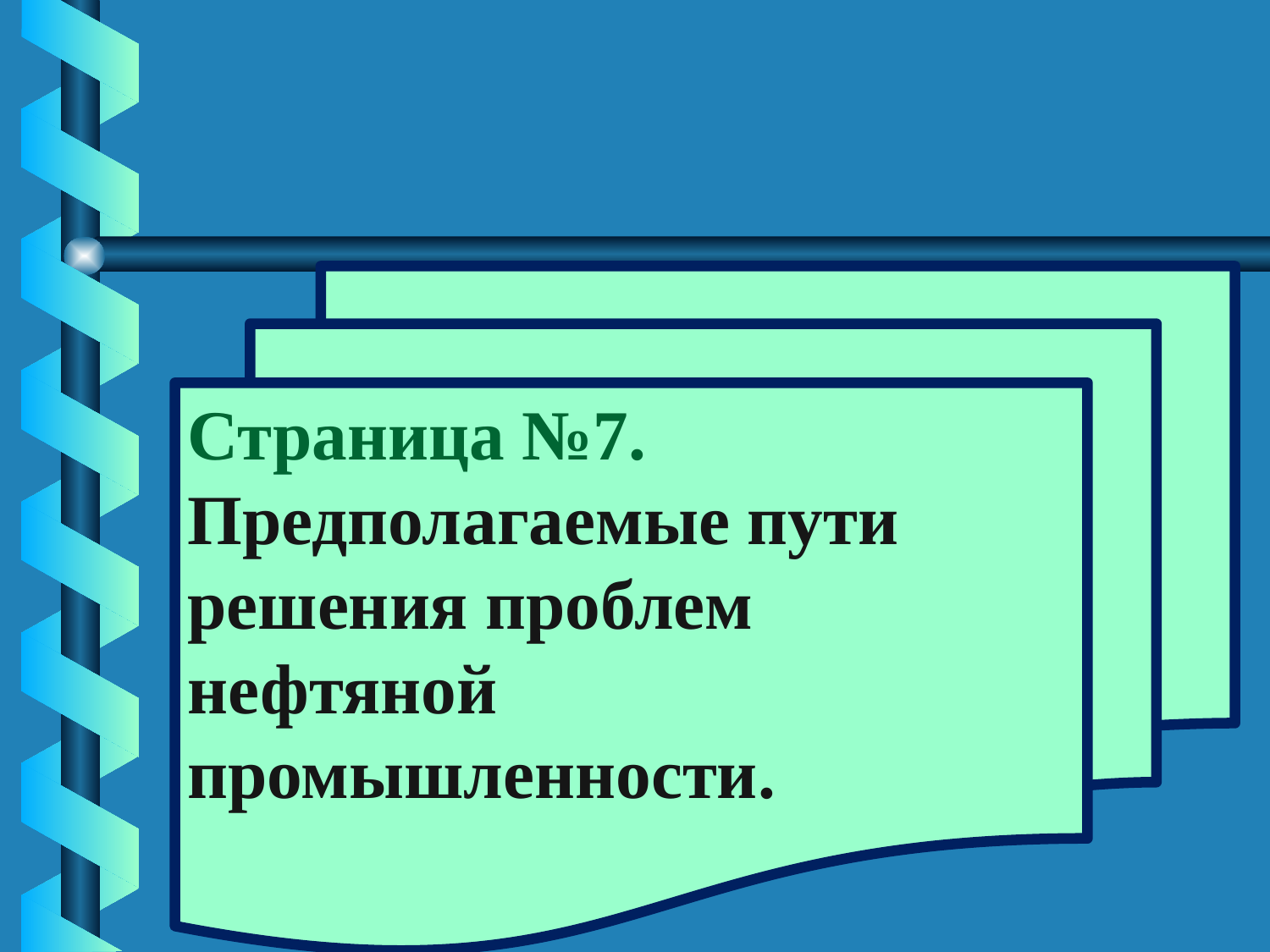

Страница №7.
Предполагаемые пути решения проблем нефтяной промышленности.